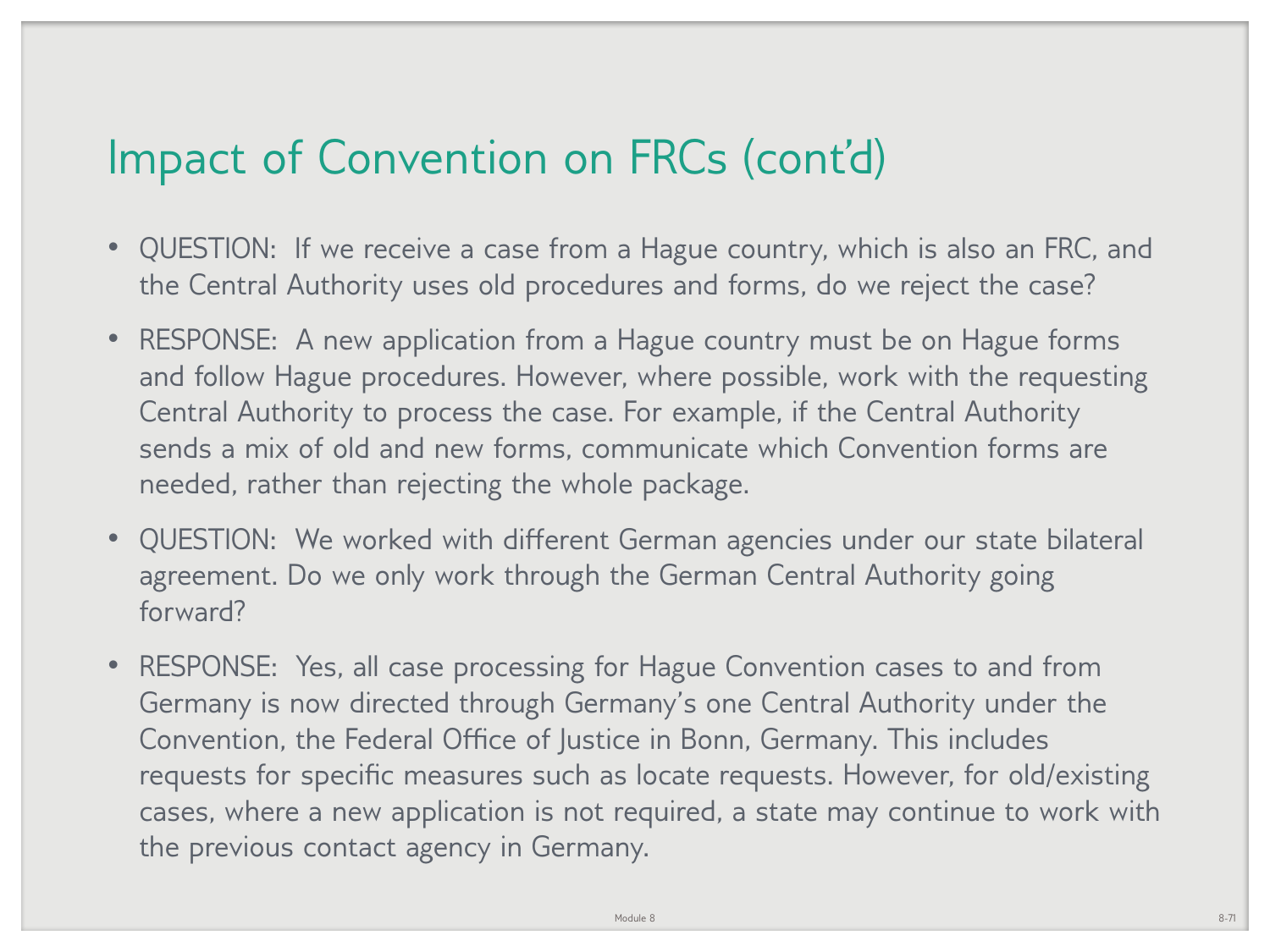

# Impact of Convention on FRCs (cont’d)
QUESTION:  If we receive a case from a Hague country, which is also an FRC, and the Central Authority uses old procedures and forms, do we reject the case?
RESPONSE:  A new application from a Hague country must be on Hague forms and follow Hague procedures. However, where possible, work with the requesting Central Authority to process the case. For example, if the Central Authority sends a mix of old and new forms, communicate which Convention forms are needed, rather than rejecting the whole package.
QUESTION:  We worked with different German agencies under our state bilateral agreement. Do we only work through the German Central Authority going forward?
RESPONSE:  Yes, all case processing for Hague Convention cases to and from Germany is now directed through Germany’s one Central Authority under the Convention, the Federal Office of Justice in Bonn, Germany. This includes requests for specific measures such as locate requests. However, for old/existing cases, where a new application is not required, a state may continue to work with the previous contact agency in Germany.
Module 8
8-71